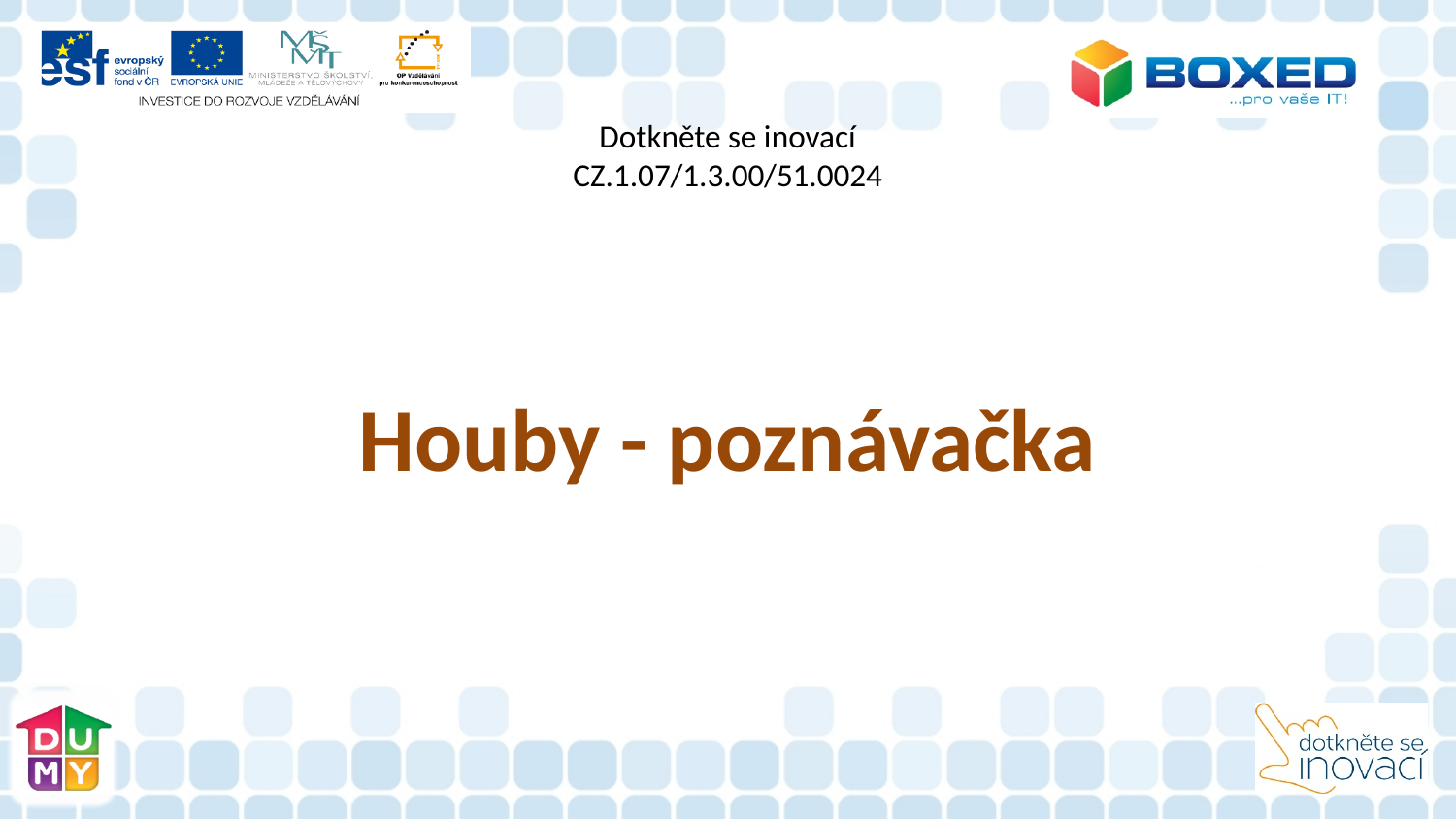

# Dotkněte se inovací CZ.1.07/1.3.00/51.0024
Houby - poznávačka